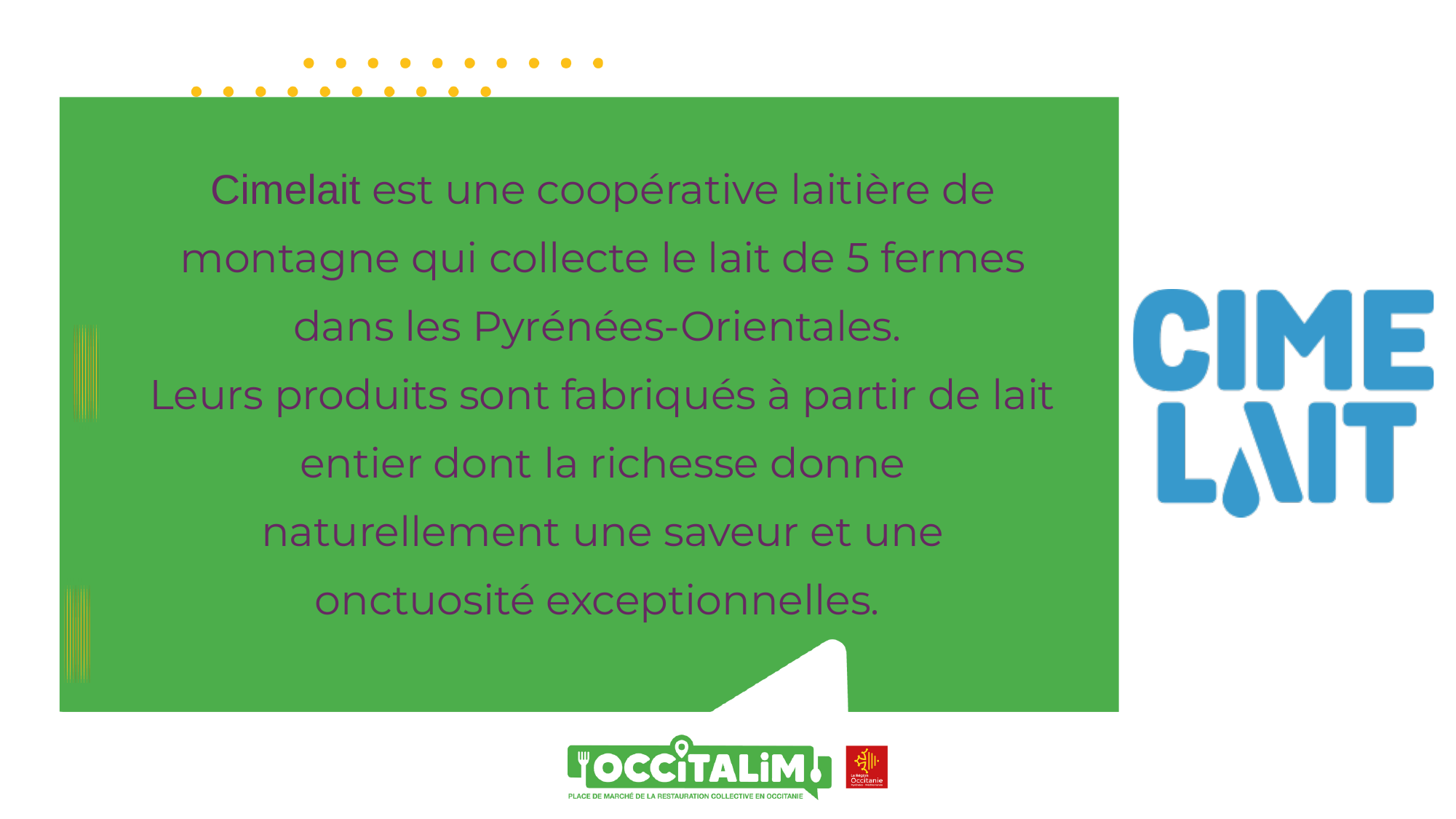

Cimelait est une coopérative laitière de montagne qui collecte le lait de 5 fermes dans les Pyrénées-Orientales.
Leurs produits sont fabriqués à partir de lait entier dont la richesse donne naturellement une saveur et une onctuosité exceptionnelles.